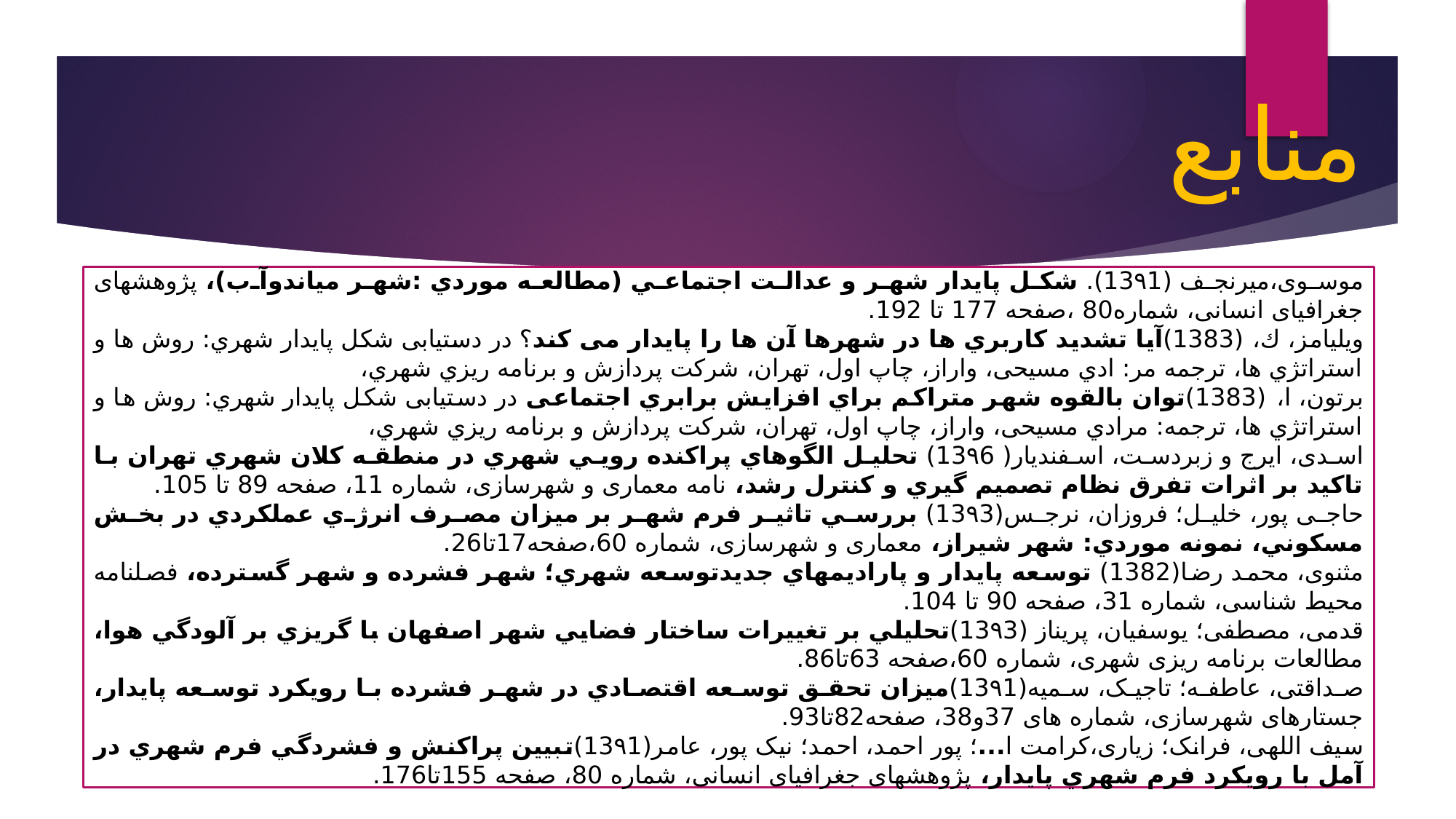

منابع
موسوی،میرنجف (13۹1). شكل پايدار شهر و عدالت اجتماعي (مطالعه موردي :شهر مياندوآب)، پژوهشهای جغرافیای انسانی، شماره80 ،صفحه 177 تا 192.
ویلیامز، ك، (1383)آیا تشدید کاربري ها در شهرها آن ها را پایدار می کند؟ در دستیابی شکل پایدار شهري: روش ها و استراتژي ها، ترجمه مر: ادي مسیحی، واراز، چاپ اول، تهران، شرکت پردازش و برنامه ریزي شهري،
برتون، ا، (1383)توان بالقوه شهر متراکم براي افزایش برابري اجتماعی در دستیابی شکل پایدار شهري: روش ها و استراتژي ها، ترجمه: مرادي مسیحی، واراز، چاپ اول، تهران، شرکت پردازش و برنامه ریزي شهري،
اسدی، ایرج و زبردست، اسفندیار( 13۹6) تحليل الگوهاي پراكنده رويي شهري در منطقه كلان شهري تهران با تاكيد بر اثرات تفرق نظام تصميم گيري و كنترل رشد، نامه معماری و شهرسازی، شماره 11، صفحه 89 تا 105.
حاجی پور، خلیل؛ فروزان، نرجس(13۹3) بررسي تاثير فرم شهر بر ميزان مصرف انرژي عملكردي در بخش مسكوني، نمونه موردي: شهر شيراز، معماری و شهرسازی، شماره 60،صفحه17تا26.
مثنوی، محمد رضا(1382) توسعه پايدار و پاراديمهاي جديدتوسعه شهري؛ شهر فشرده و شهر گسترده، فصلنامه محیط شناسی، شماره 31، صفحه 90 تا 104.
قدمی، مصطفی؛ یوسفیان، پریناز (13۹3)تحليلي بر تغييرات ساختار فضايي شهر اصفهان با گريزي بر آلودگي هوا، مطالعات برنامه ریزی شهری، شماره 60،صفحه 63تا86.
صداقتی، عاطفه؛ تاجیک، سمیه(13۹1)ميزان تحقق توسعه اقتصادي در شهر فشرده با رويكرد توسعه پايدار، جستارهای شهرسازی، شماره های 37و38، صفحه82تا93.
سیف اللهی، فرانک؛ زیاری،کرامت ا...؛ پور احمد، احمد؛ نیک پور، عامر(13۹1)تبيين پراكنش و فشردگي فرم شهري در آمل با رويكرد فرم شهري پايدار، پژوهشهای جغرافیای انسانی، شماره 80، صفحه 155تا176.